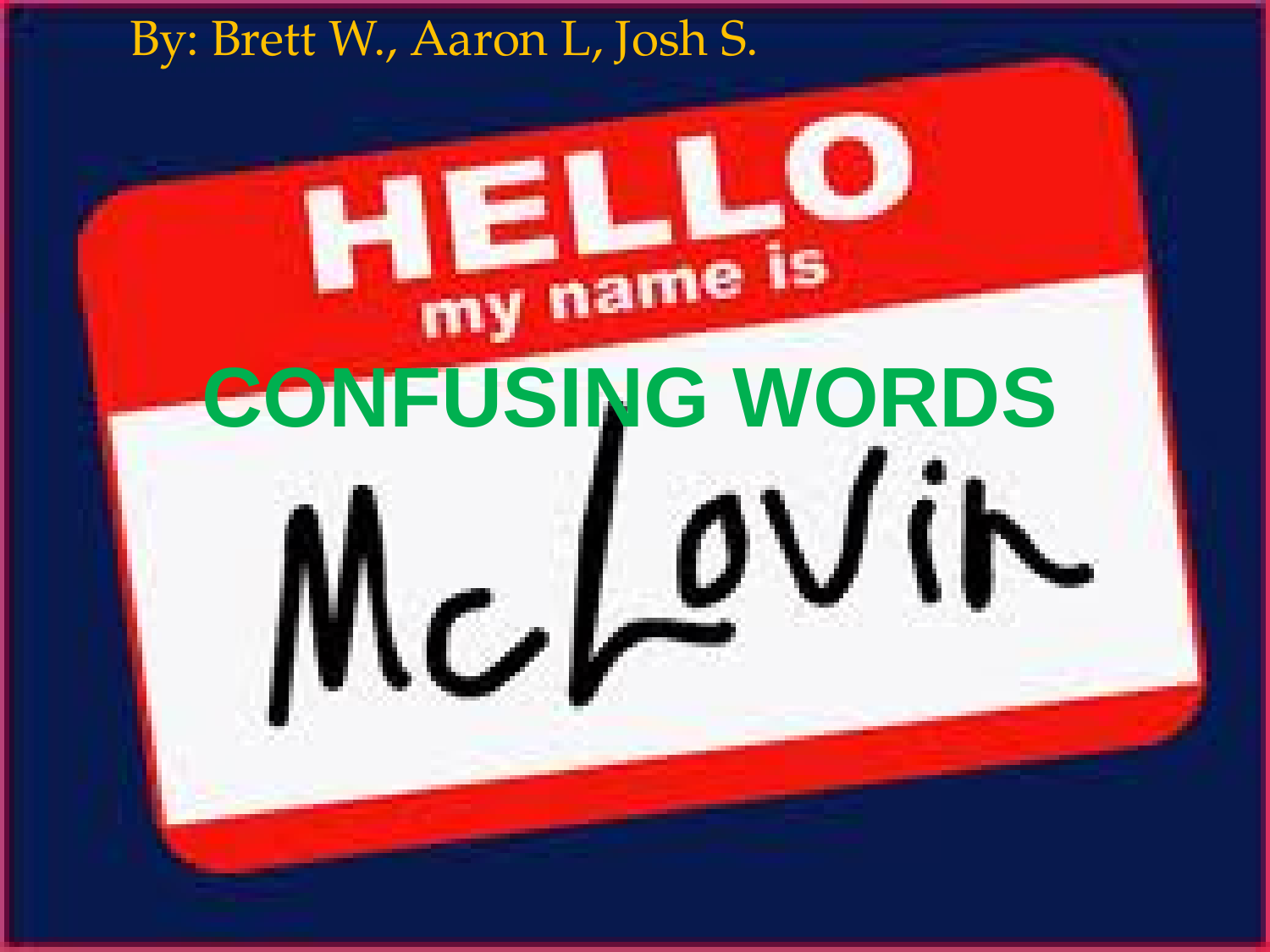

By: Brett W., Aaron L, Josh S.
# Confusing Words